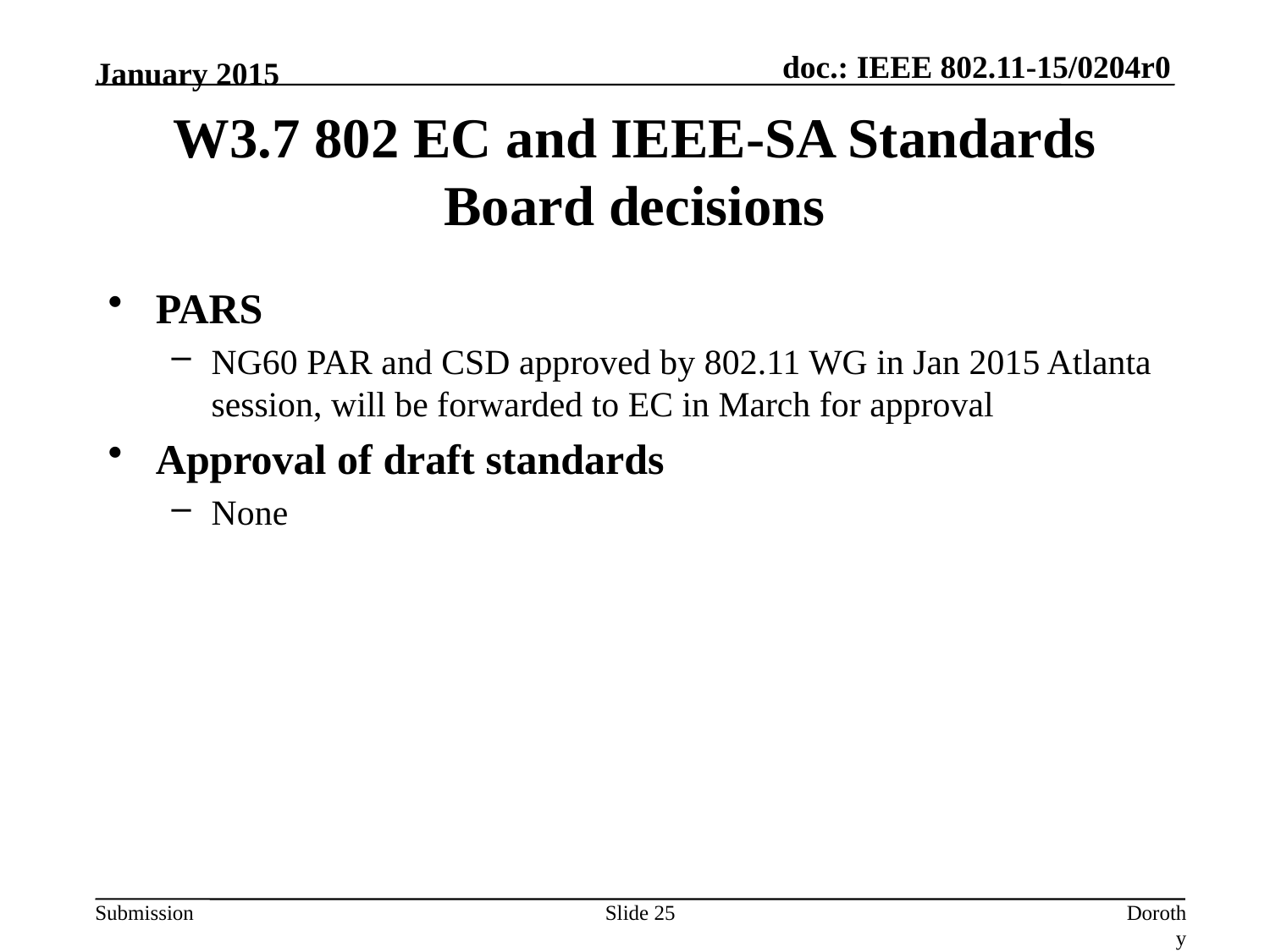

January 2015
# W3.7 802 EC and IEEE-SA Standards Board decisions
PARS
NG60 PAR and CSD approved by 802.11 WG in Jan 2015 Atlanta session, will be forwarded to EC in March for approval
Approval of draft standards
None
Slide 25
Dorothy Stanley, Aruba Networks